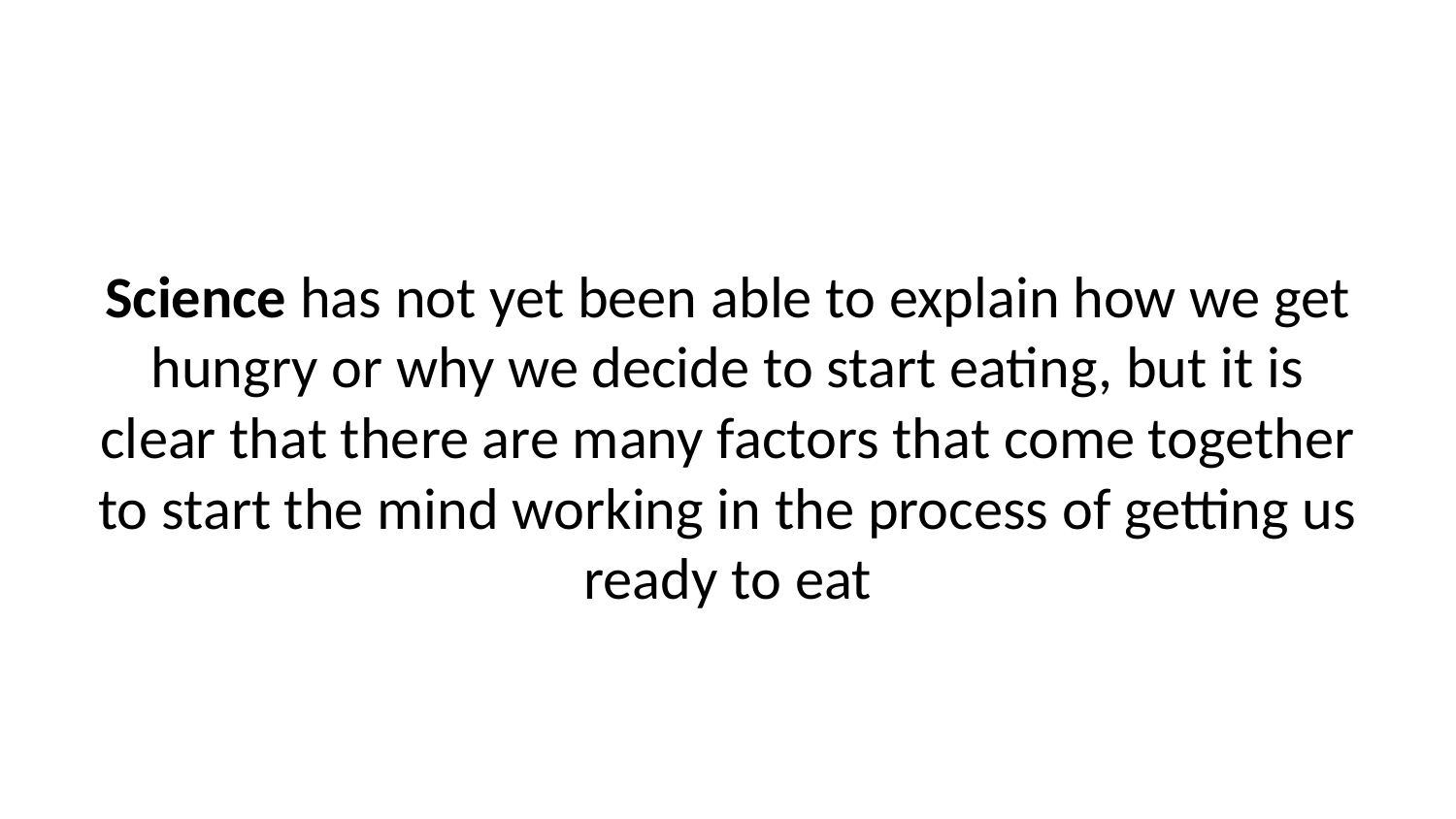

Science has not yet been able to explain how we get hungry or why we decide to start eating, but it is clear that there are many factors that come together to start the mind working in the process of getting us ready to eat